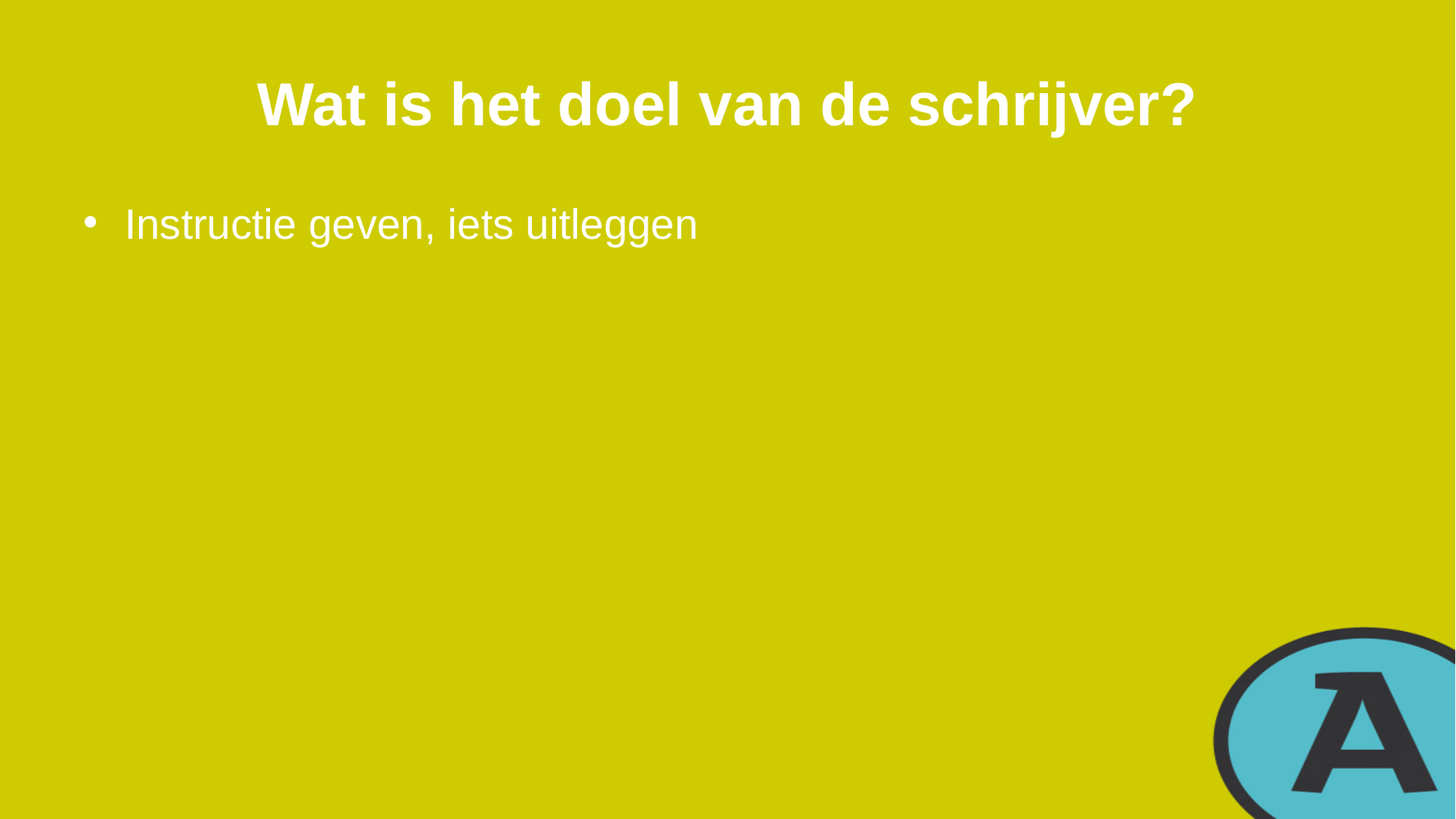

# Wat is het doel van de schrijver?
Instructie geven, iets uitleggen